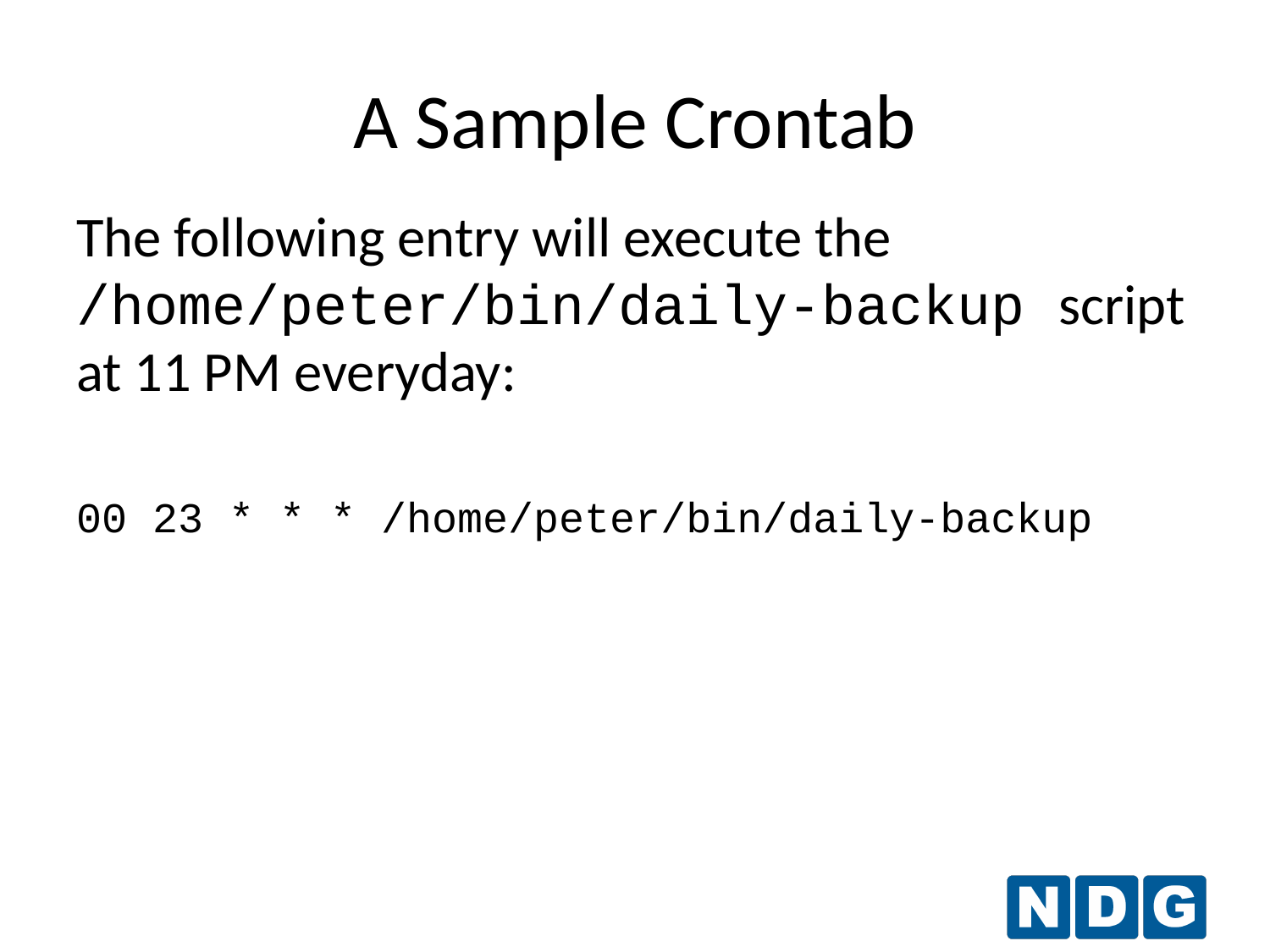

A Sample Crontab
The following entry will execute the /home/peter/bin/daily-backup script at 11 PM everyday:

00 23 * * * /home/peter/bin/daily-backup